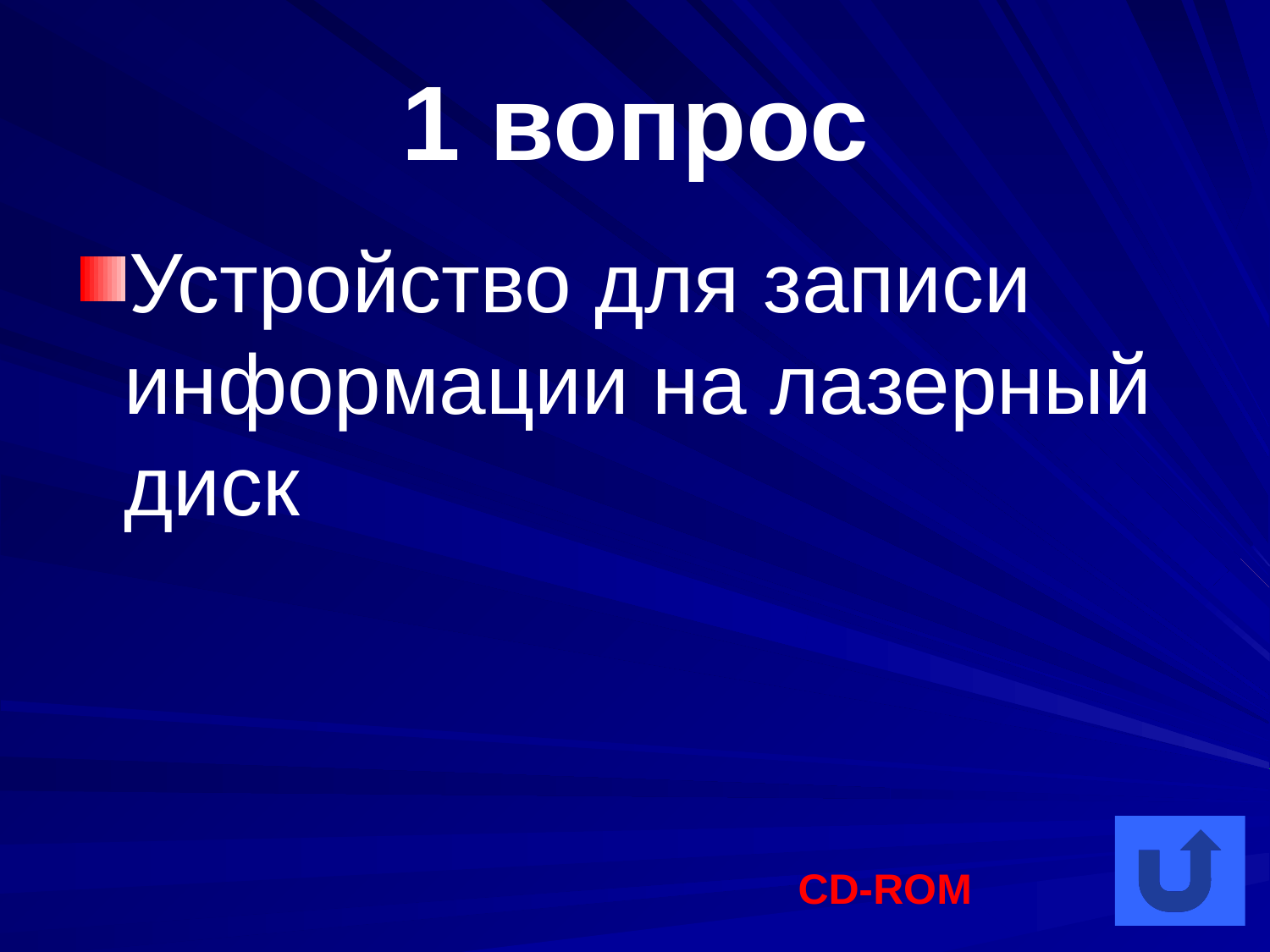

# 1 вопрос
Устройство для записи информации на лазерный диск

CD-ROM